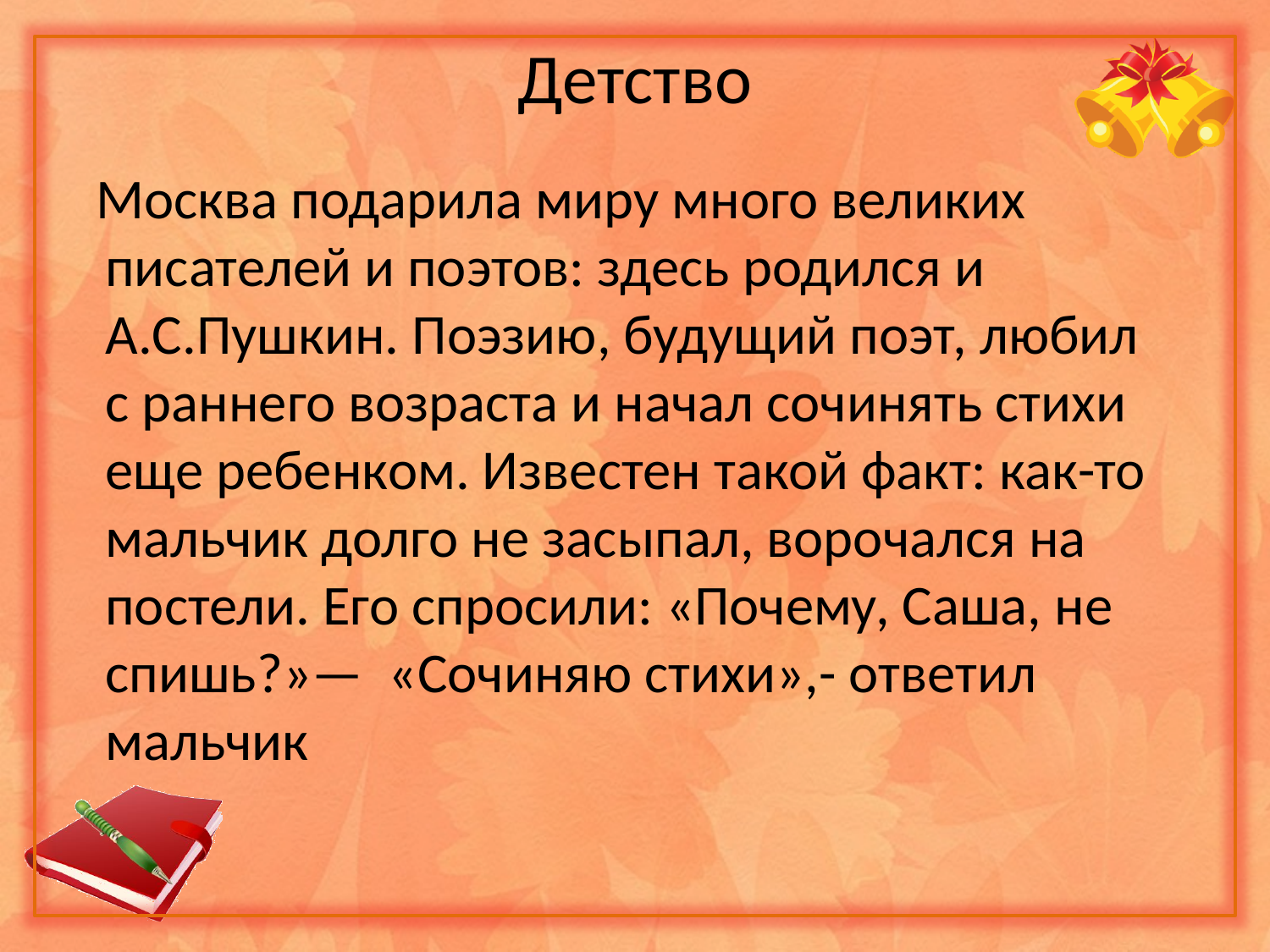

Детство
   Москва подарила миру много великих писателей и поэтов: здесь родился и А.С.Пушкин. Поэзию, будущий поэт, любил с раннего возраста и начал сочинять стихи еще ребенком. Известен такой факт: как-то мальчик долго не засыпал, ворочался на постели. Его спросили: «Почему, Саша, не спишь?»—  «Сочиняю стихи»,- ответил мальчик